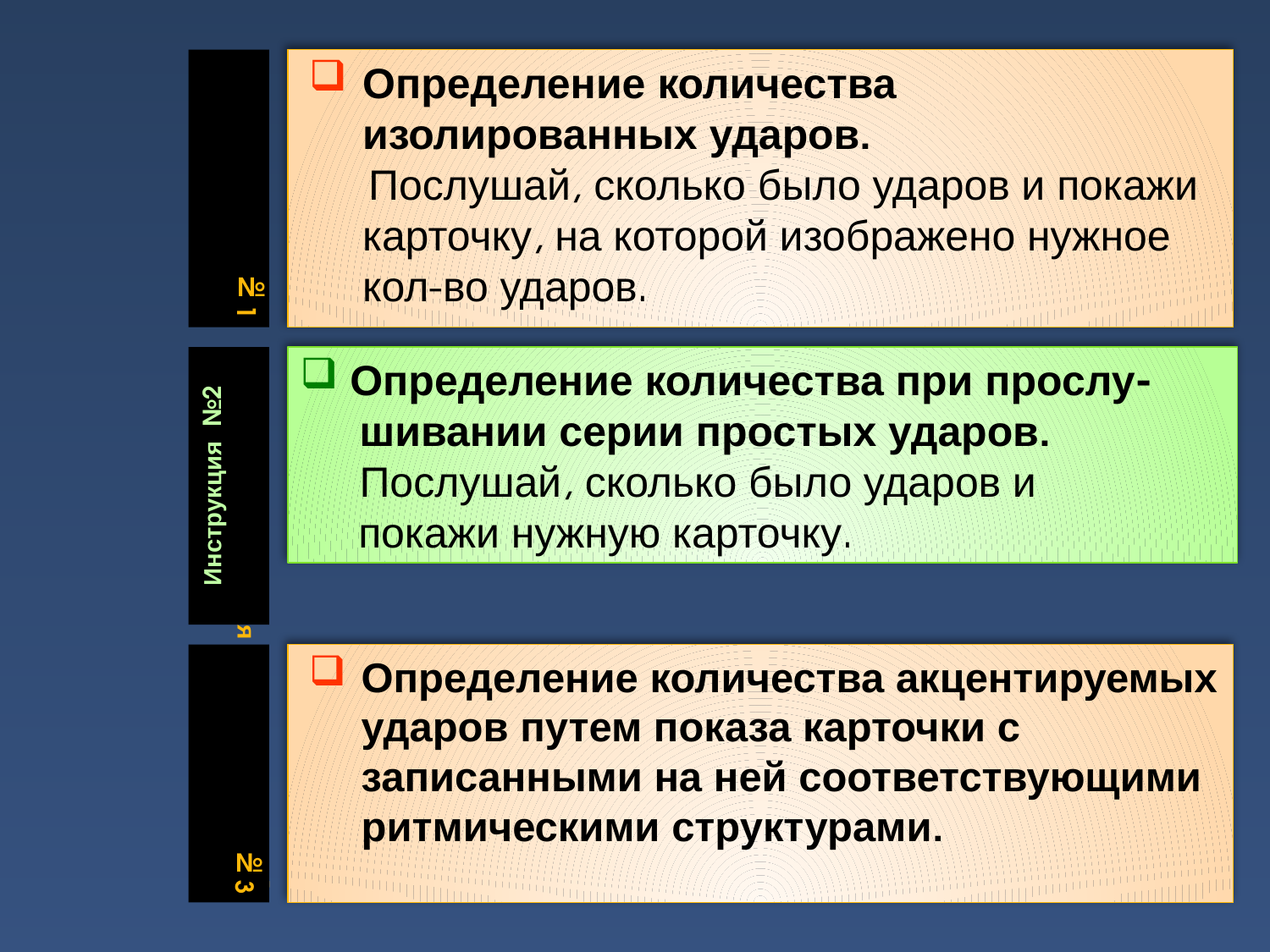

# Восприятие ритма.
Инструкция  №1

Определение количества изолированных ударов.
     Послушай, сколько было ударов и покажи карточку, на которой изображено нужное кол-во ударов.

Инструкция  №2

 Определение количества при прослу-
     шивании серии простых ударов.
     Послушай, сколько было ударов и
     покажи нужную карточку.
Инструкция  №3

Определение количества акцентируемых ударов путем показа карточки с записанными на ней соответствующими ритмическими структурами.